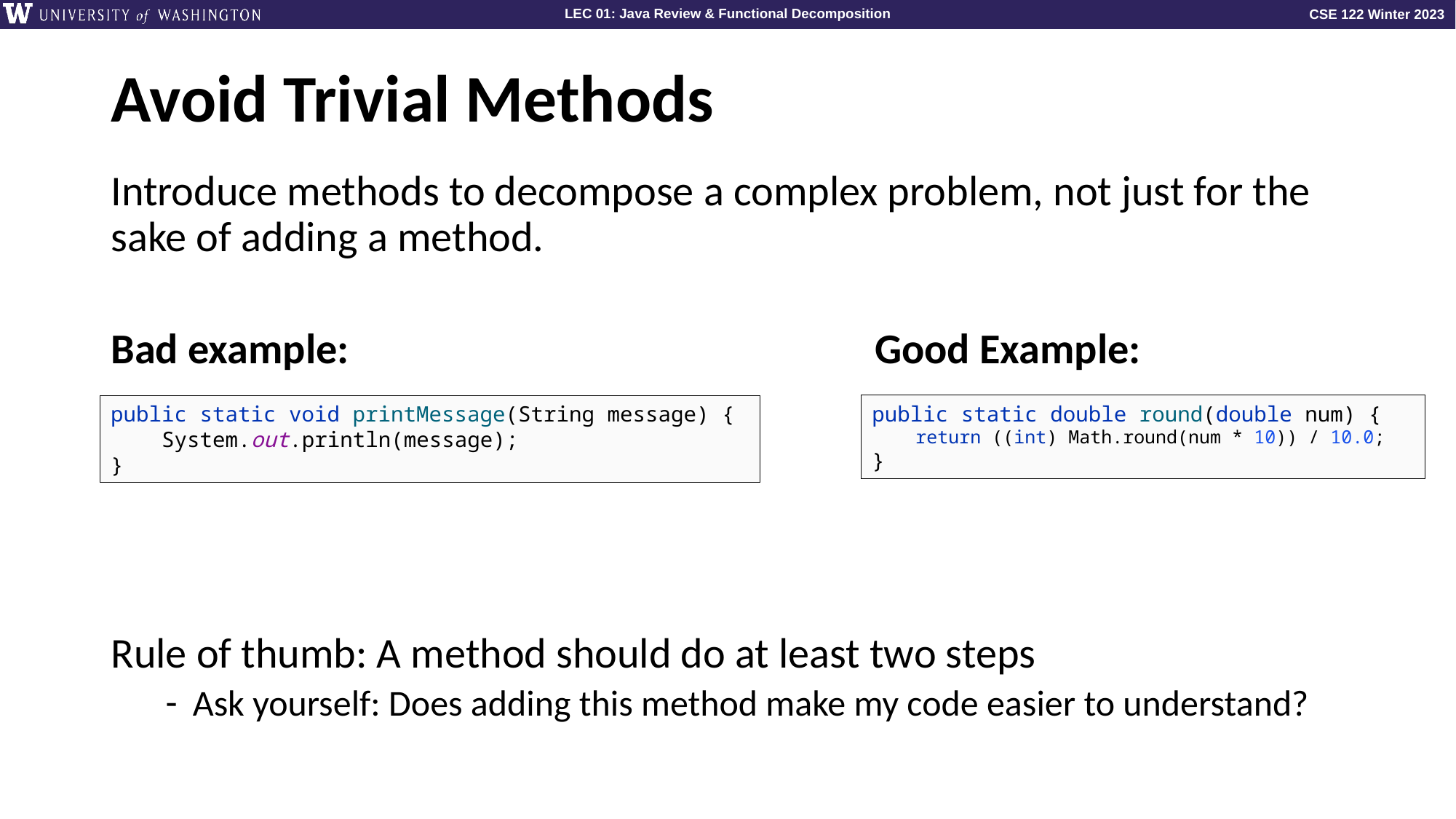

# Avoid Trivial Methods
Introduce methods to decompose a complex problem, not just for the sake of adding a method.
Bad example:					Good Example:

Rule of thumb: A method should do at least two steps
Ask yourself: Does adding this method make my code easier to understand?

public static double round(double num) {
    return ((int) Math.round(num * 10)) / 10.0;
}
public static void printMessage(String message) {
    System.out.println(message);
}